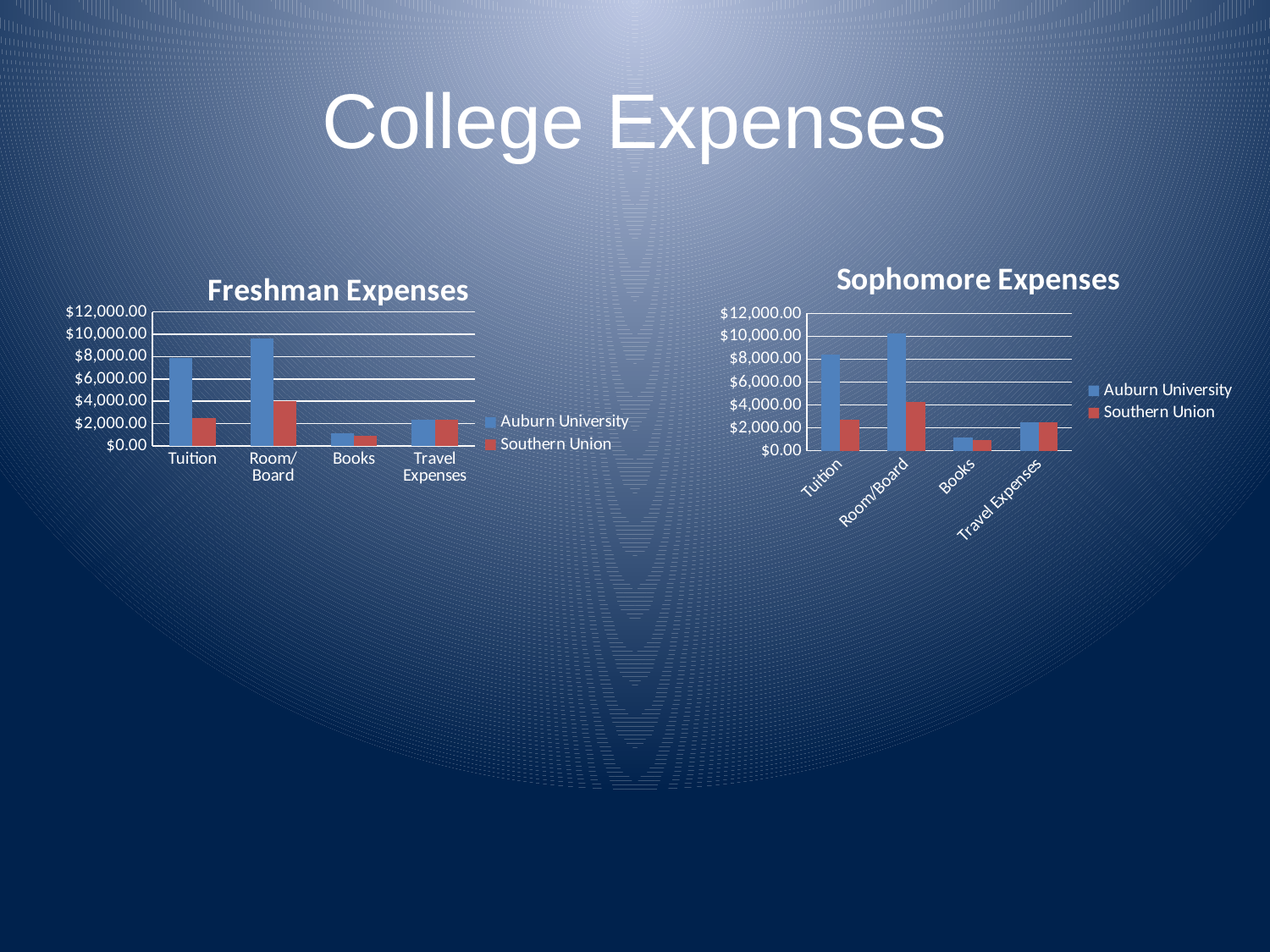

# College Expenses

### Chart: Sophomore Expenses

| Category | Auburn University | Southern Union |
|---|---|---|
| Tuition | 8413.5 | 2683.8 |
| Room/Board | 10255.95 | 4260.0 |
| Books | 1171.5 | 958.5 |
| Travel Expenses | 2498.49 | 2498.49 |

### Chart: Freshman Expenses

| Category | Auburn University | Southern Union |
|---|---|---|
| Tuition | 7900.0 | 2520.0 |
| Room/Board | 9630.0 | 4000.0 |
| Books | 1100.0 | 900.0 |
| Travel Expenses | 2346.0 | 2346.0 |